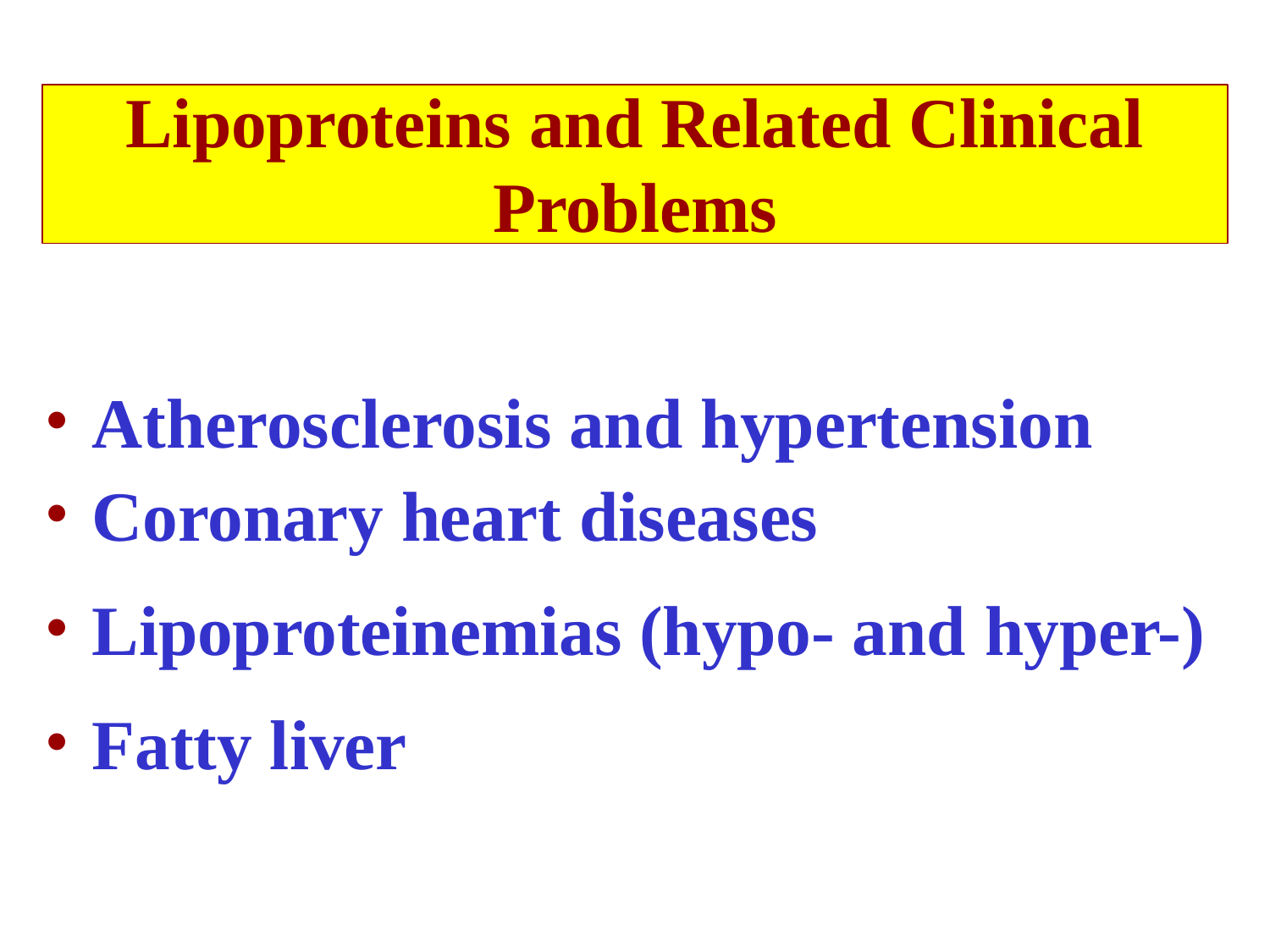

Lipoproteins and Related Clinical
Problems

Atherosclerosis and hypertension
Coronary heart diseases
Lipoproteinemias (hypo- and hyper-)
Fatty liver